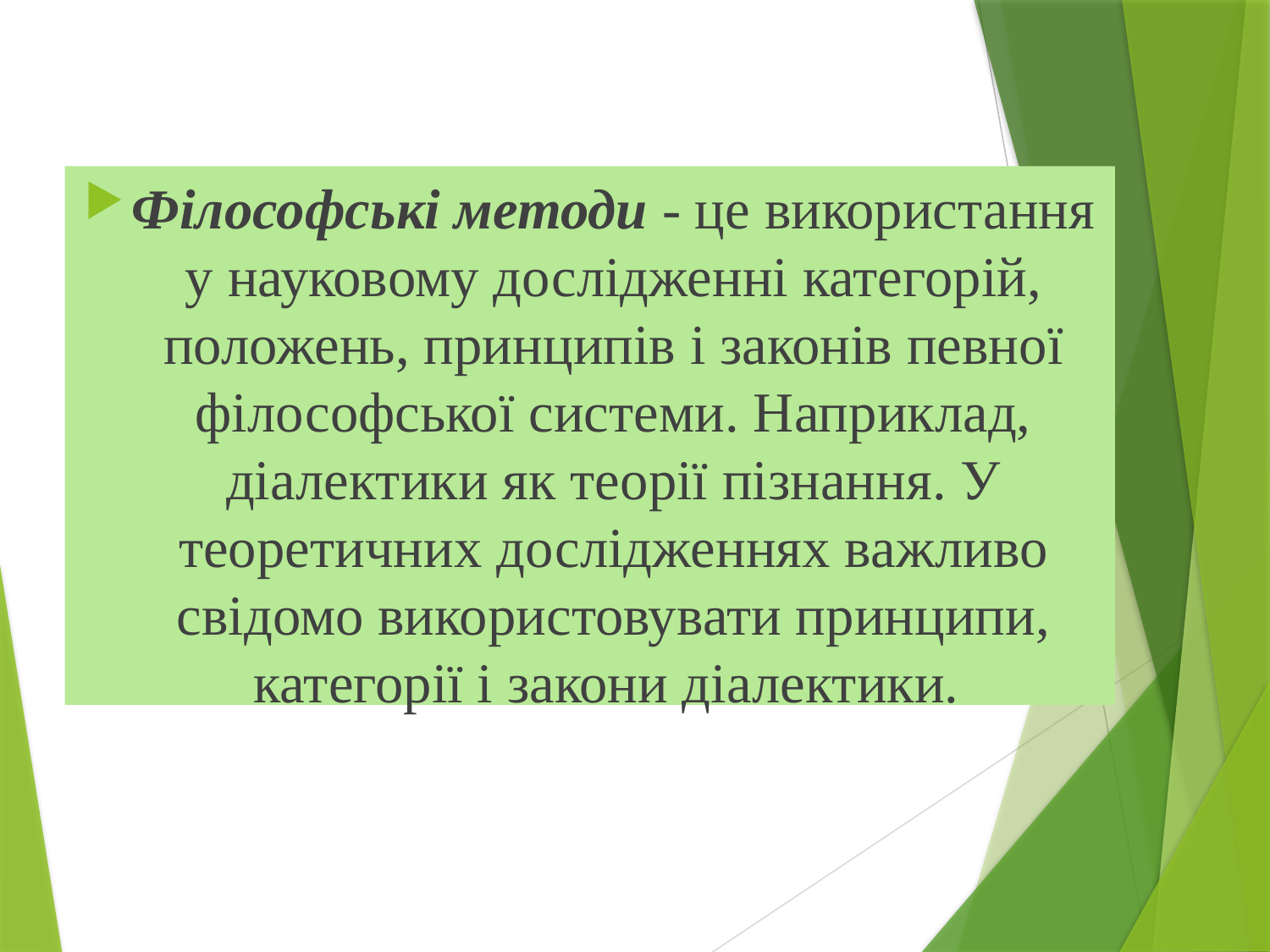

Філософські методи - це використання у науковому дослідженні категорій, положень, принципів і законів певної філософської системи. Наприклад, діалектики як теорії пізнання. У теоретичних дослідженнях важливо свідомо використовувати принципи, категорії і закони діалектики.